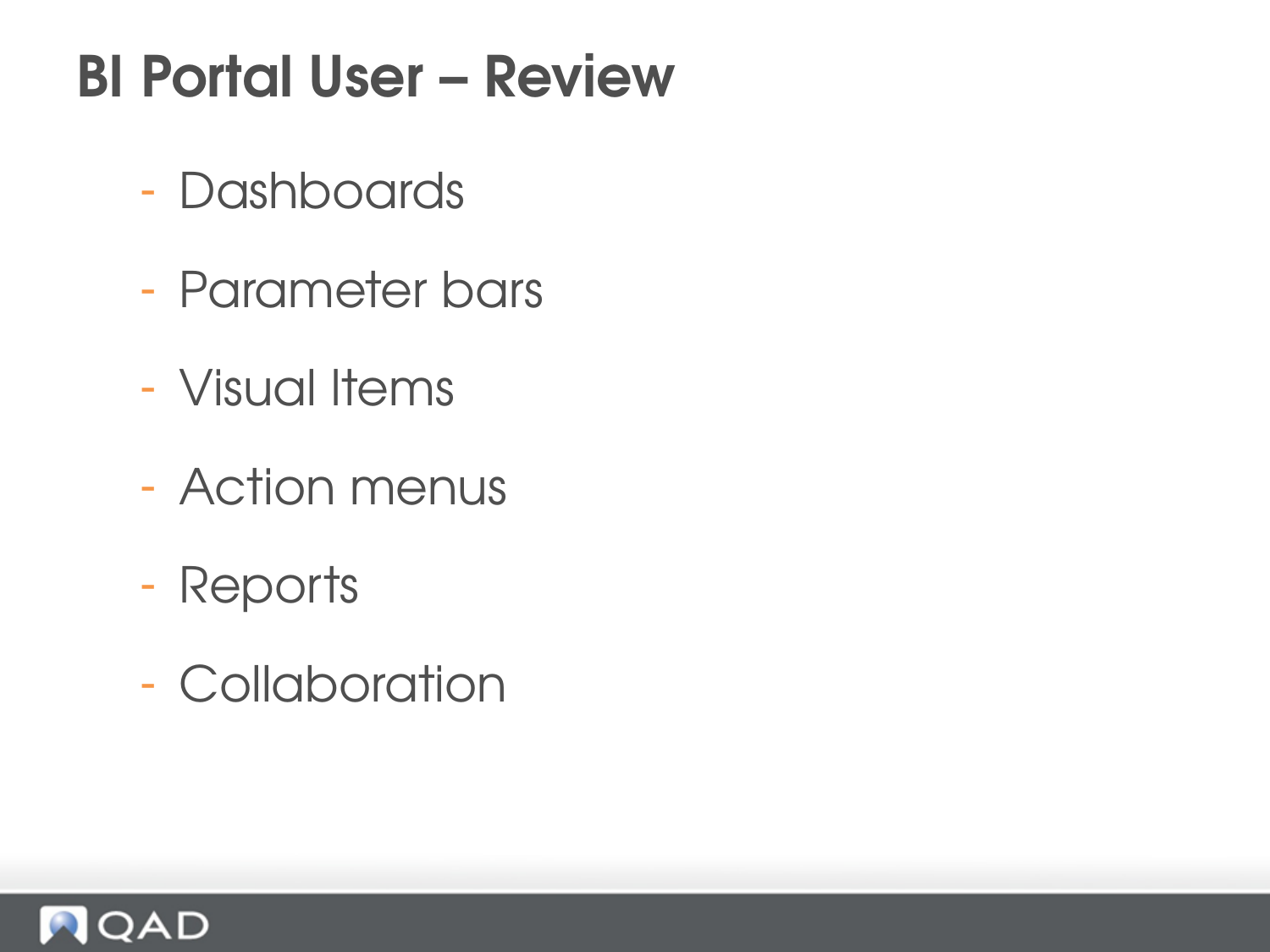

# BI Portal User – Review
Dashboards
Parameter bars
Visual Items
Action menus
Reports
Collaboration